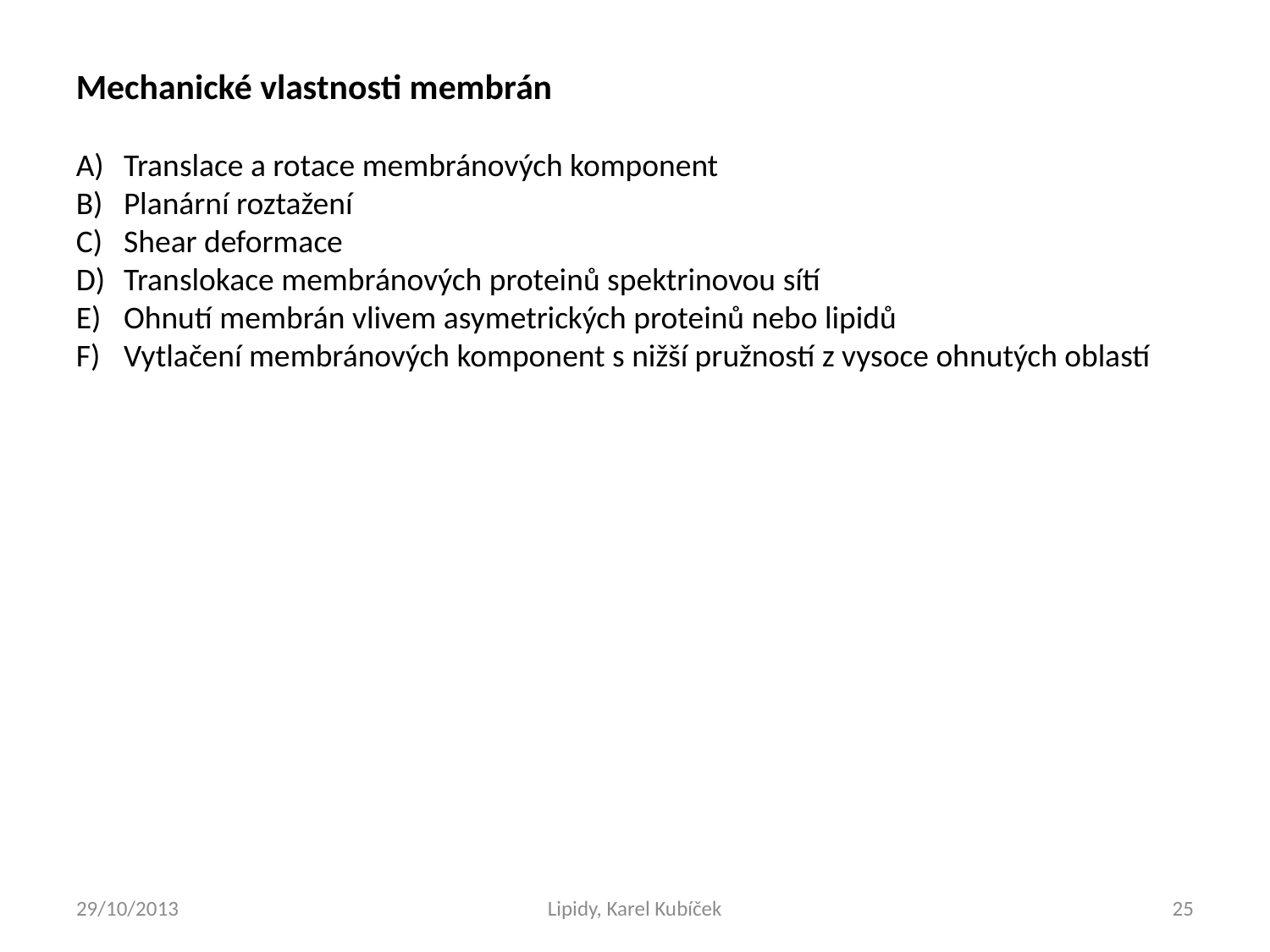

Mechanické vlastnosti membrán

Translace a rotace membránových komponent
Planární roztažení
Shear deformace
Translokace membránových proteinů spektrinovou sítí
Ohnutí membrán vlivem asymetrických proteinů nebo lipidů
Vytlačení membránových komponent s nižší pružností z vysoce ohnutých oblastí
29/10/2013
Lipidy, Karel Kubíček
25